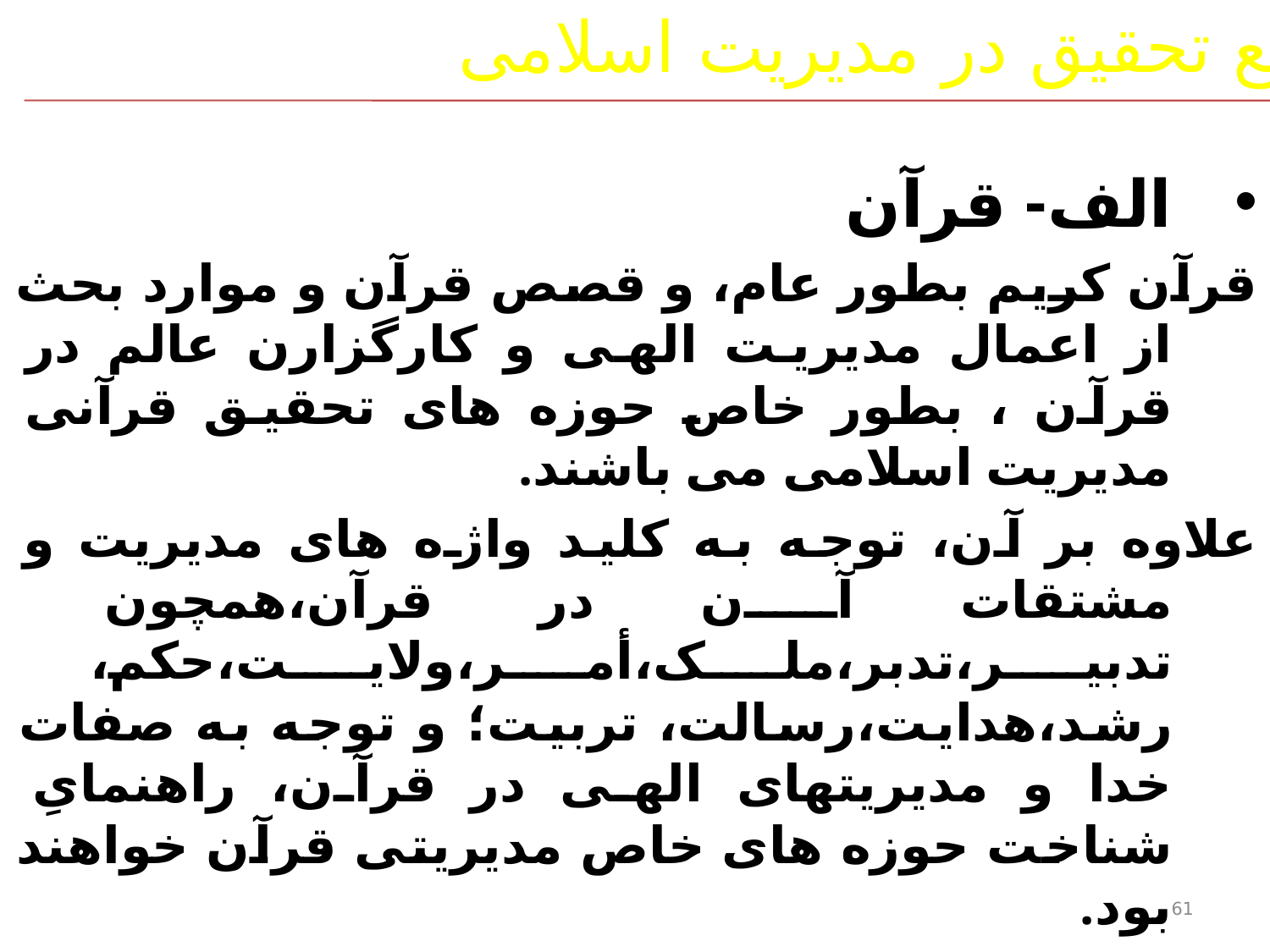

منابع تحقیق در مدیریت اسلامی

الف- قرآن
قرآن کریم بطور عام، و قصص قرآن و موارد بحث از اعمال مدیریت الهی و کارگزارن عالم در قرآن ، بطور خاص حوزه های تحقیق قرآنی مدیریت اسلامی می باشند.
علاوه بر آن، توجه به کلید واژه های مدیریت و مشتقات آن در قرآن،همچون تدبیر،تدبر،ملک،أمر،ولایت،حکم، رشد،هدایت،رسالت، تربیت؛ و توجه به صفات خدا و مدیریتهای الهی در قرآن، راهنمایِ شناخت حوزه های خاص مدیریتی قرآن خواهند بود.

61